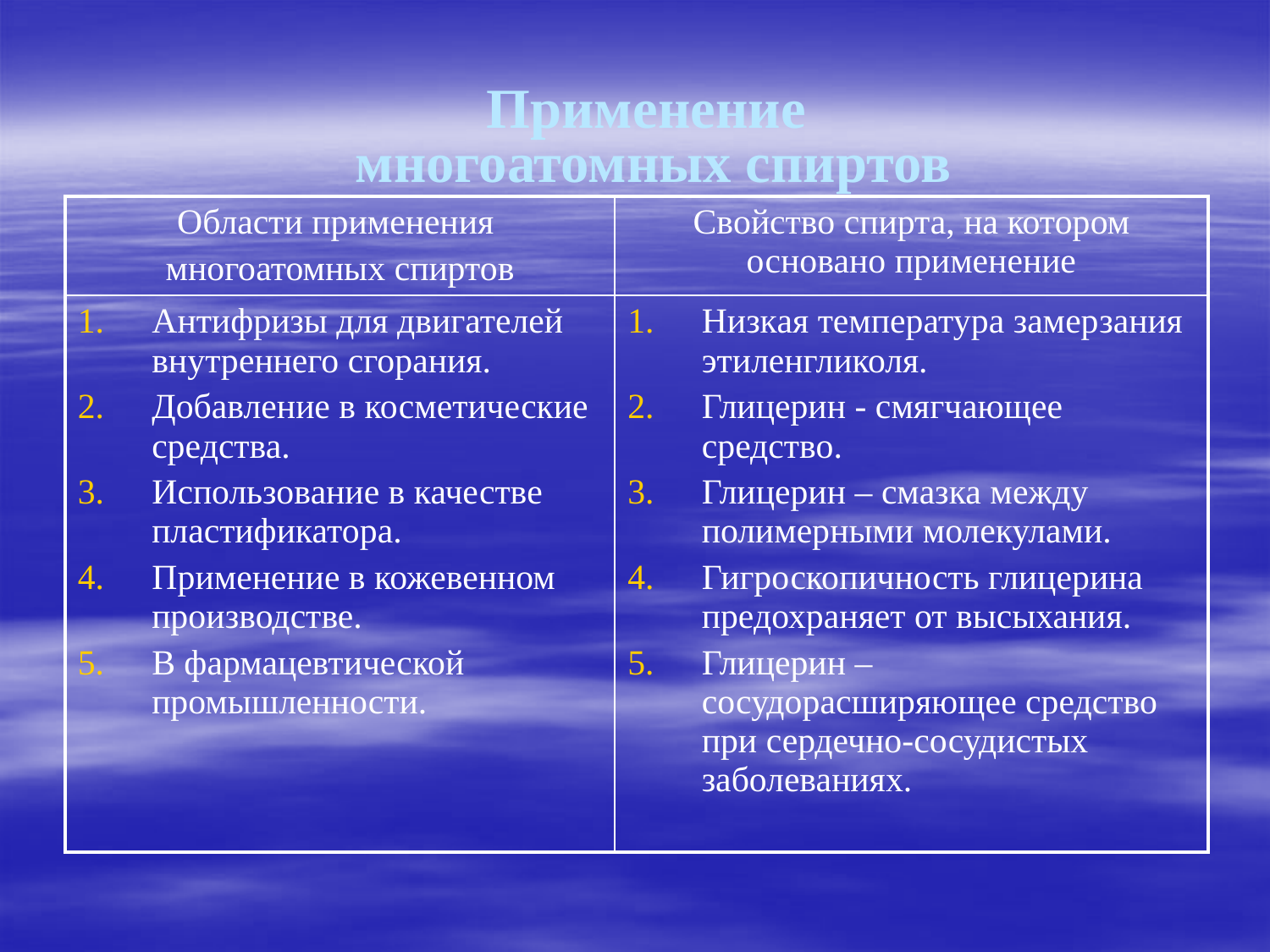

# Применение многоатомных спиртов
| Области применения многоатомных спиртов | Свойство спирта, на котором основано применение |
| --- | --- |
| Антифризы для двигателей внутреннего сгорания. Добавление в косметические средства. Использование в качестве пластификатора. Применение в кожевенном производстве. В фармацевтической промышленности. | Низкая температура замерзания этиленгликоля. Глицерин - смягчающее средство. Глицерин – смазка между полимерными молекулами. Гигроскопичность глицерина предохраняет от высыхания. Глицерин – сосудорасширяющее средство при сердечно-сосудистых заболеваниях. |